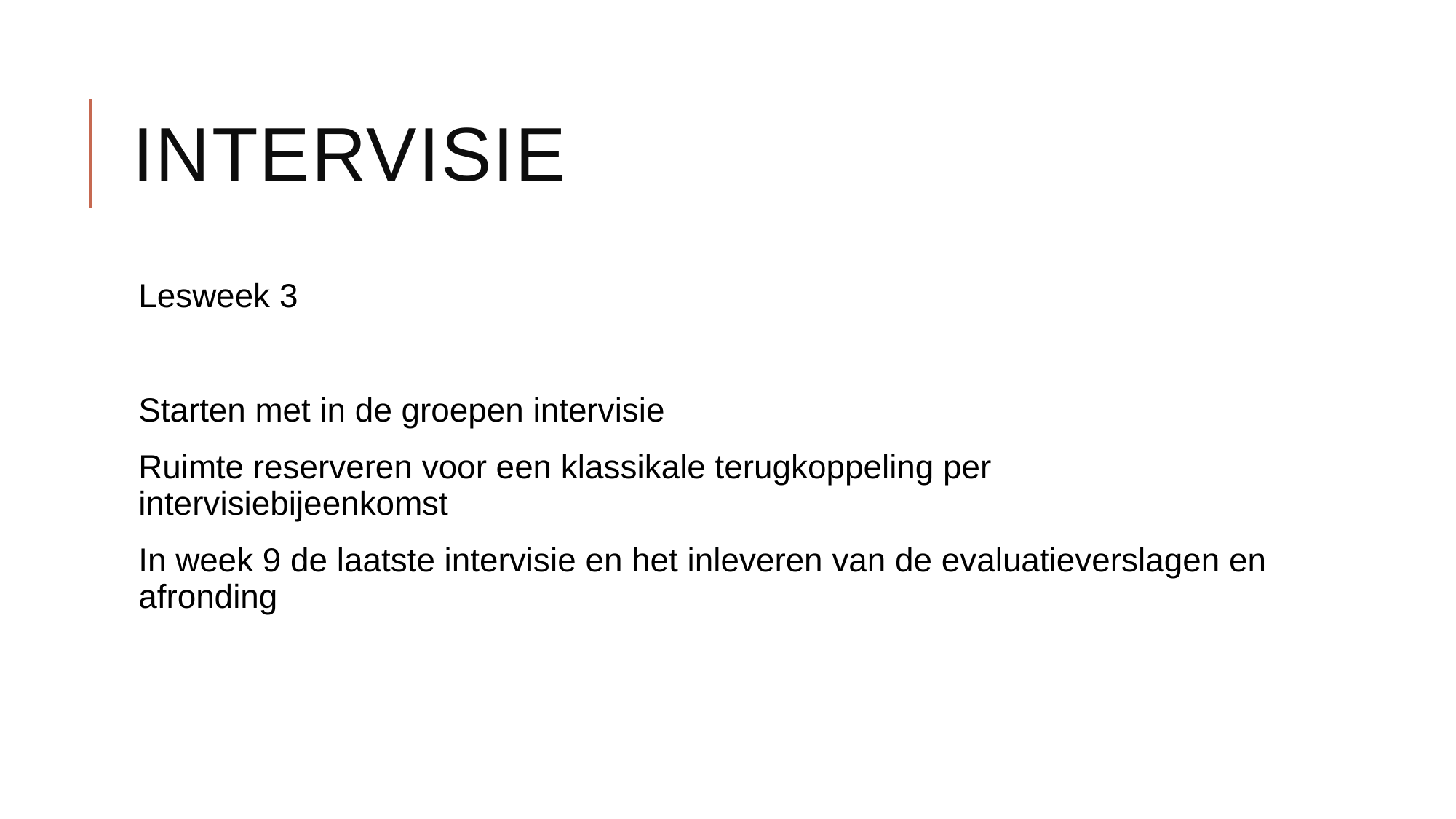

# Intervisie
Lesweek 3

Starten met in de groepen intervisie
Ruimte reserveren voor een klassikale terugkoppeling per intervisiebijeenkomst
In week 9 de laatste intervisie en het inleveren van de evaluatieverslagen en afronding